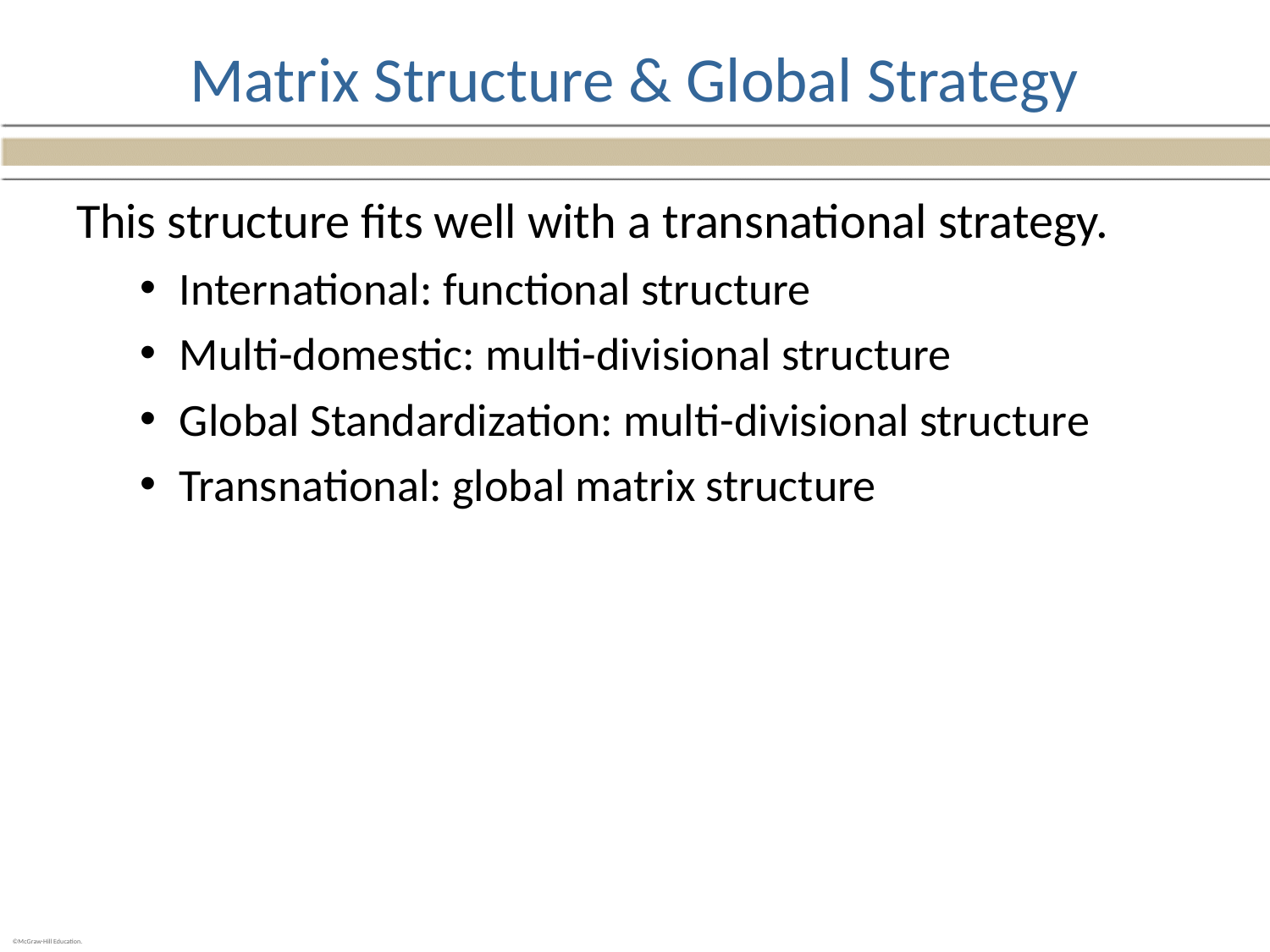

# Matrix Structure & Global Strategy
This structure fits well with a transnational strategy.
International: functional structure
Multi-domestic: multi-divisional structure
Global Standardization: multi-divisional structure
Transnational: global matrix structure